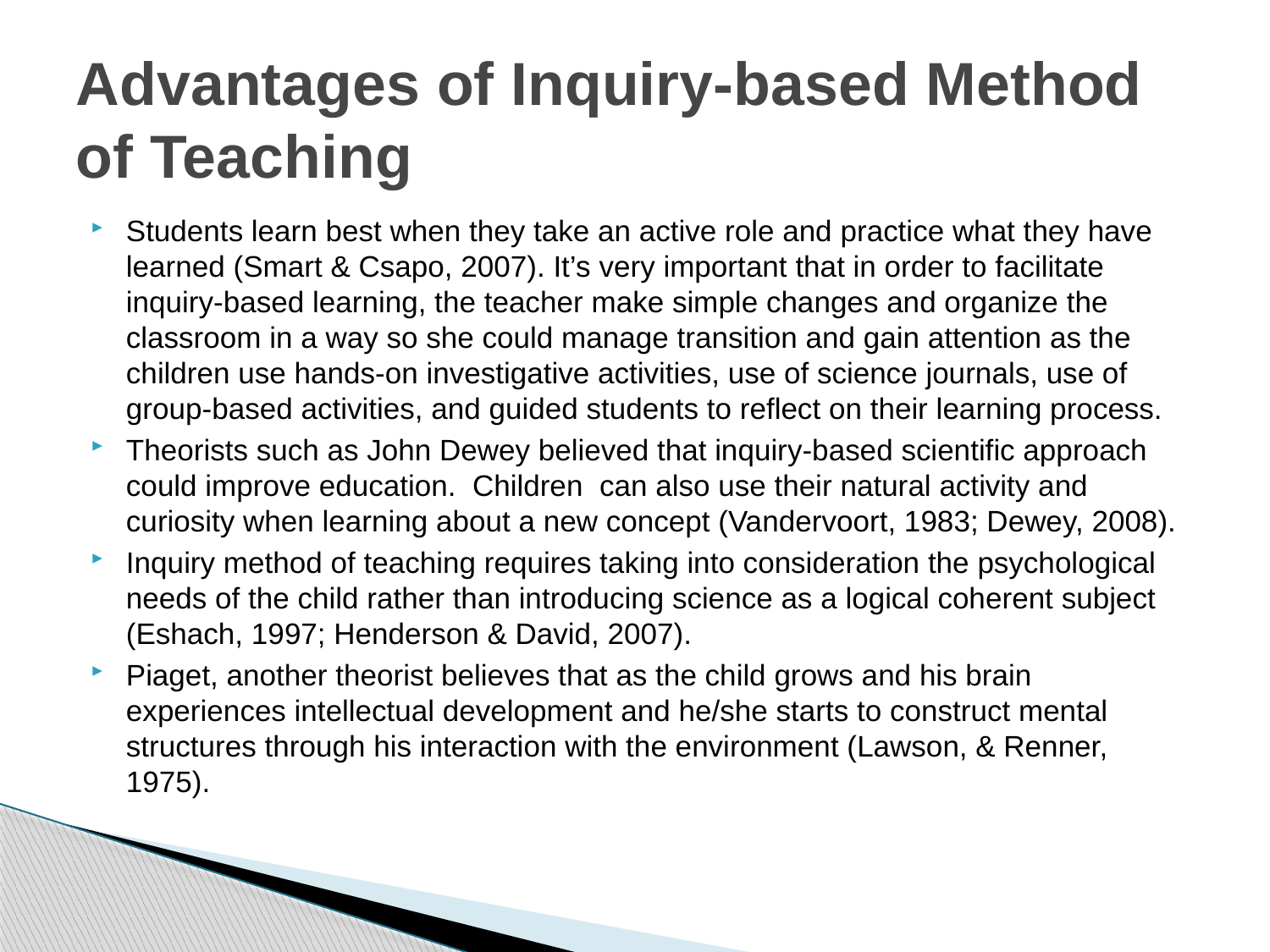

# Advantages of Inquiry-based Method of Teaching
Students learn best when they take an active role and practice what they have learned (Smart & Csapo, 2007). It’s very important that in order to facilitate inquiry-based learning, the teacher make simple changes and organize the classroom in a way so she could manage transition and gain attention as the children use hands-on investigative activities, use of science journals, use of group-based activities, and guided students to reflect on their learning process.
Theorists such as John Dewey believed that inquiry-based scientific approach could improve education.  Children  can also use their natural activity and curiosity when learning about a new concept (Vandervoort, 1983; Dewey, 2008).
Inquiry method of teaching requires taking into consideration the psychological needs of the child rather than introducing science as a logical coherent subject (Eshach, 1997; Henderson & David, 2007).
Piaget, another theorist believes that as the child grows and his brain experiences intellectual development and he/she starts to construct mental structures through his interaction with the environment (Lawson, & Renner, 1975).